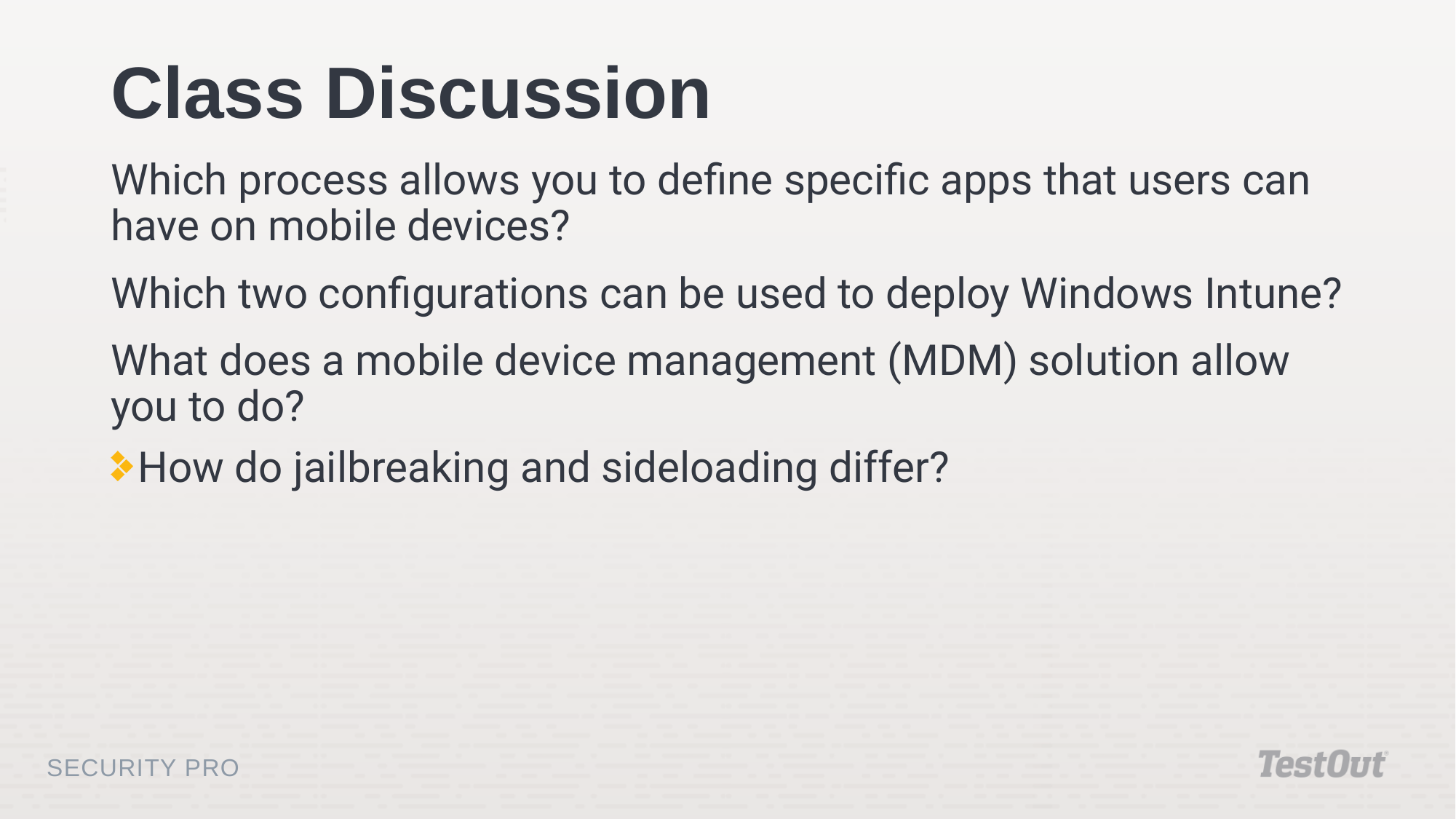

# Class Discussion
Which process allows you to define specific apps that users can have on mobile devices?
Which two configurations can be used to deploy Windows Intune?
What does a mobile device management (MDM) solution allow you to do?
How do jailbreaking and sideloading differ?
Security Pro